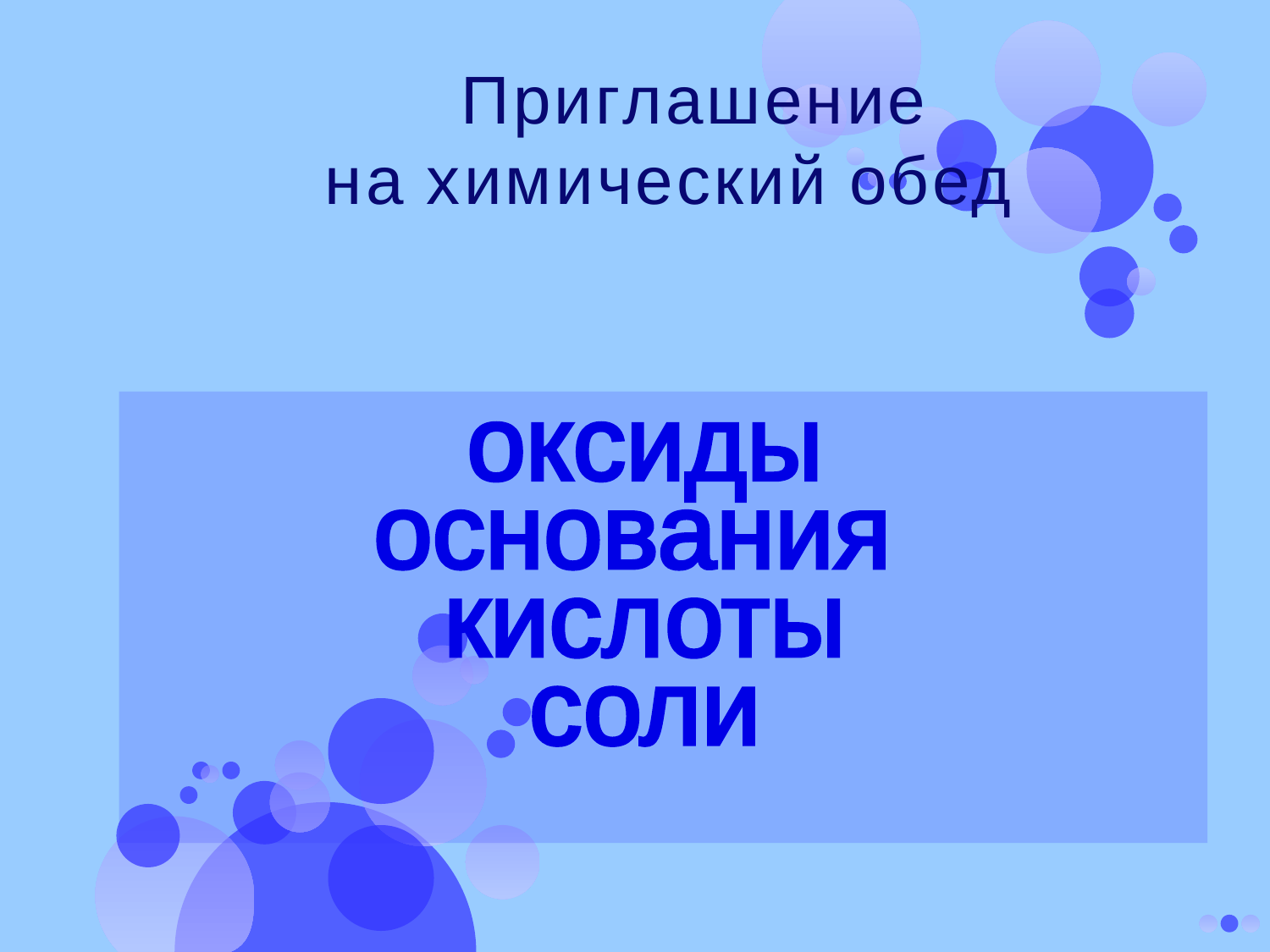

# Приглашение на химический обед

оксиды
основания
кислоты
соли